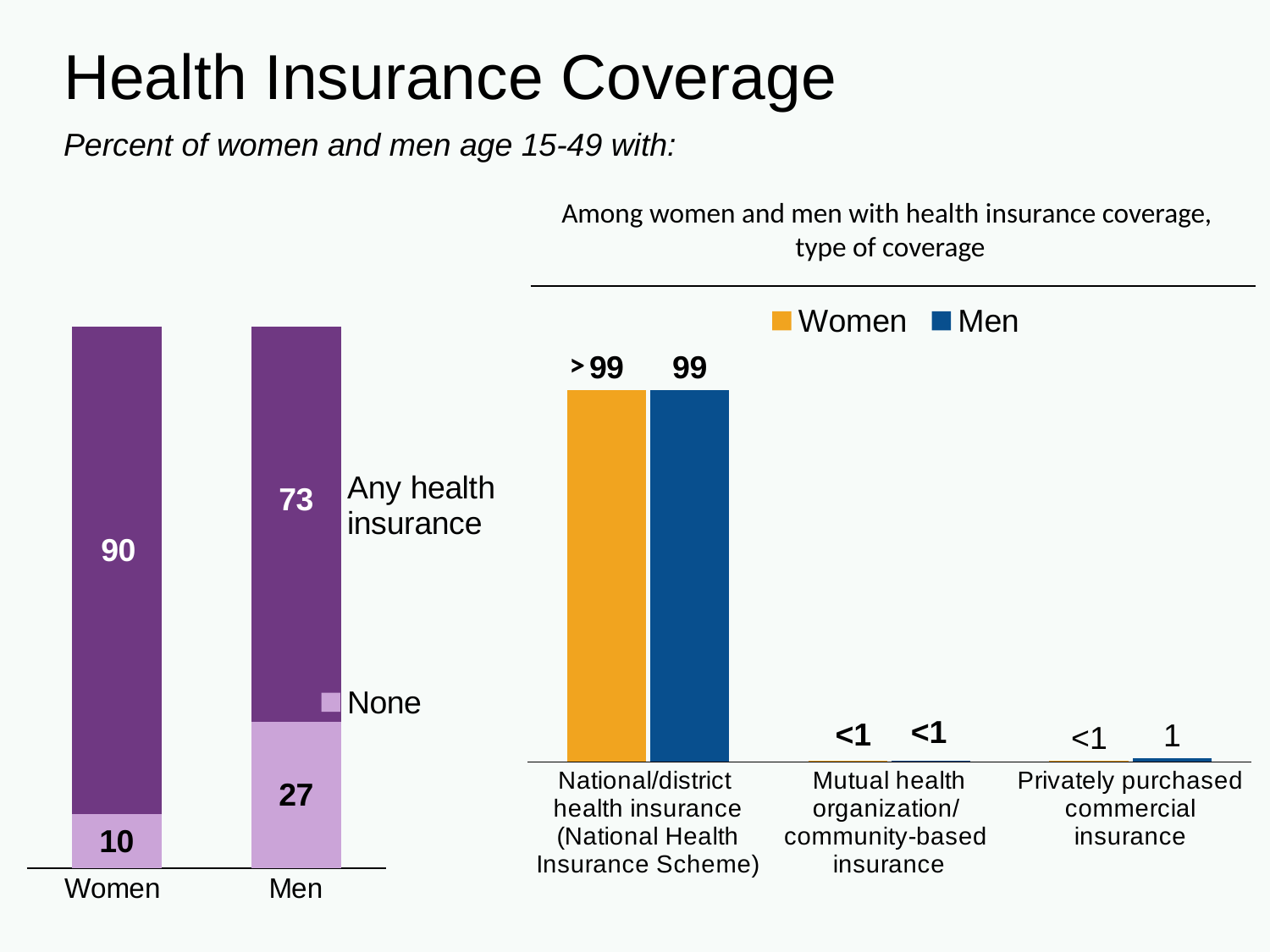

# Health Insurance Coverage
Percent of women and men age 15-49 with:
Among women and men with health insurance coverage,
type of coverage

### Chart

| Category | Women | Men |
|---|---|---|
| National/district
health insurance
(National Health Insurance Scheme) | 99.0 | 99.0 |
| Mutual health organization/
community-based
insurance | 0.3 | 0.3 |
| Privately purchased commercial insurance | 0.4 | 1.0 |

### Chart

| Category | None | Any health insurance |
|---|---|---|
| Women  | 10.0 | 90.0 |
| Men | 27.0 | 73.0 |
>